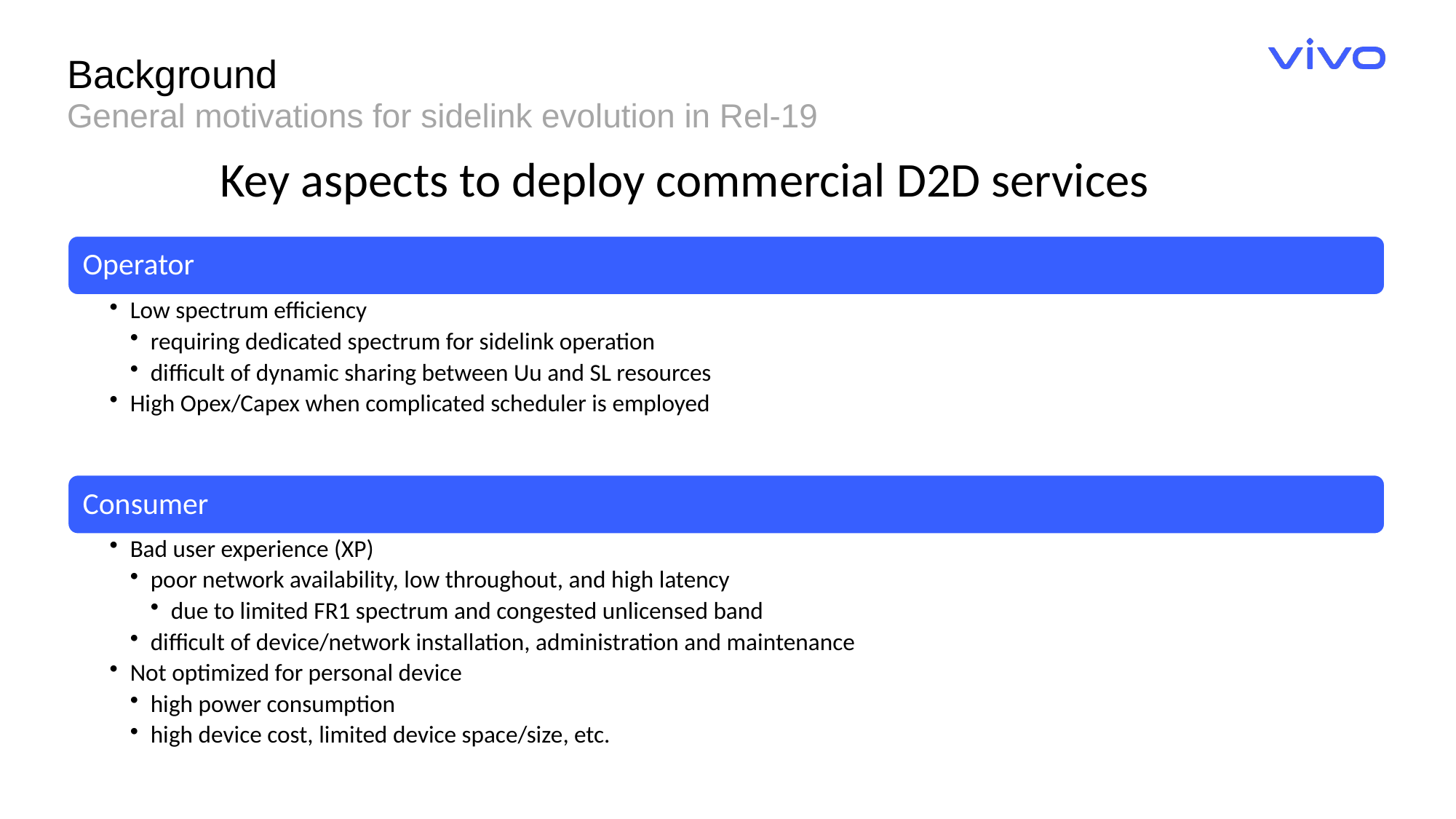

Background
General motivations for sidelink evolution in Rel-19
Key aspects to deploy commercial D2D services
Operator
Low spectrum efficiency
requiring dedicated spectrum for sidelink operation
difficult of dynamic sharing between Uu and SL resources
High Opex/Capex when complicated scheduler is employed
Consumer
Bad user experience (XP)
poor network availability, low throughout, and high latency
due to limited FR1 spectrum and congested unlicensed band
difficult of device/network installation, administration and maintenance
Not optimized for personal device
high power consumption
high device cost, limited device space/size, etc.